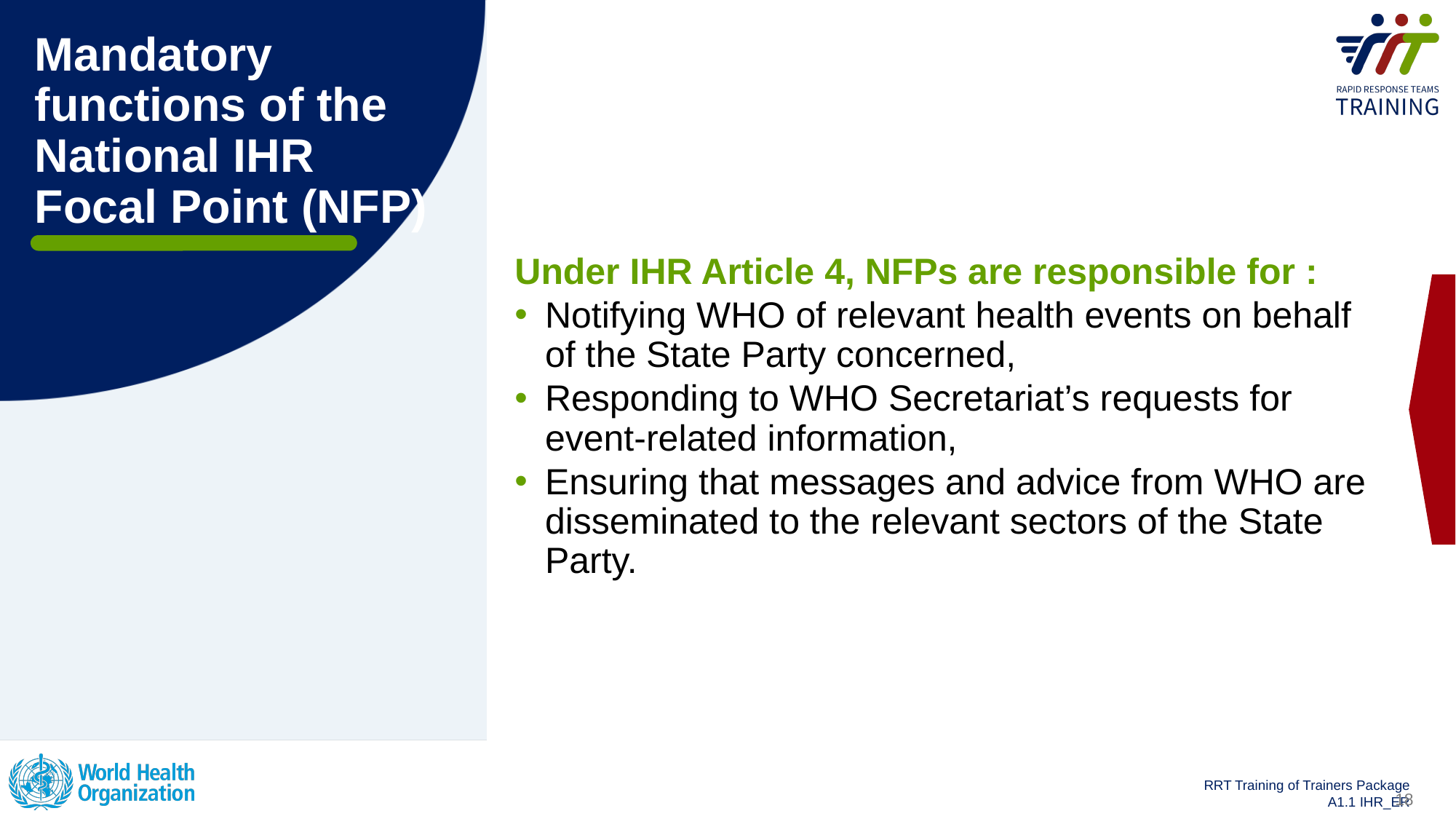

# Mandatory functions of the National IHR  Focal Point (NFP)

Under IHR Article 4, NFPs are responsible for :
Notifying WHO of relevant health events on behalf of the State Party concerned,
Responding to WHO Secretariat’s requests for event-related information,
Ensuring that messages and advice from WHO are disseminated to the relevant sectors of the State Party.